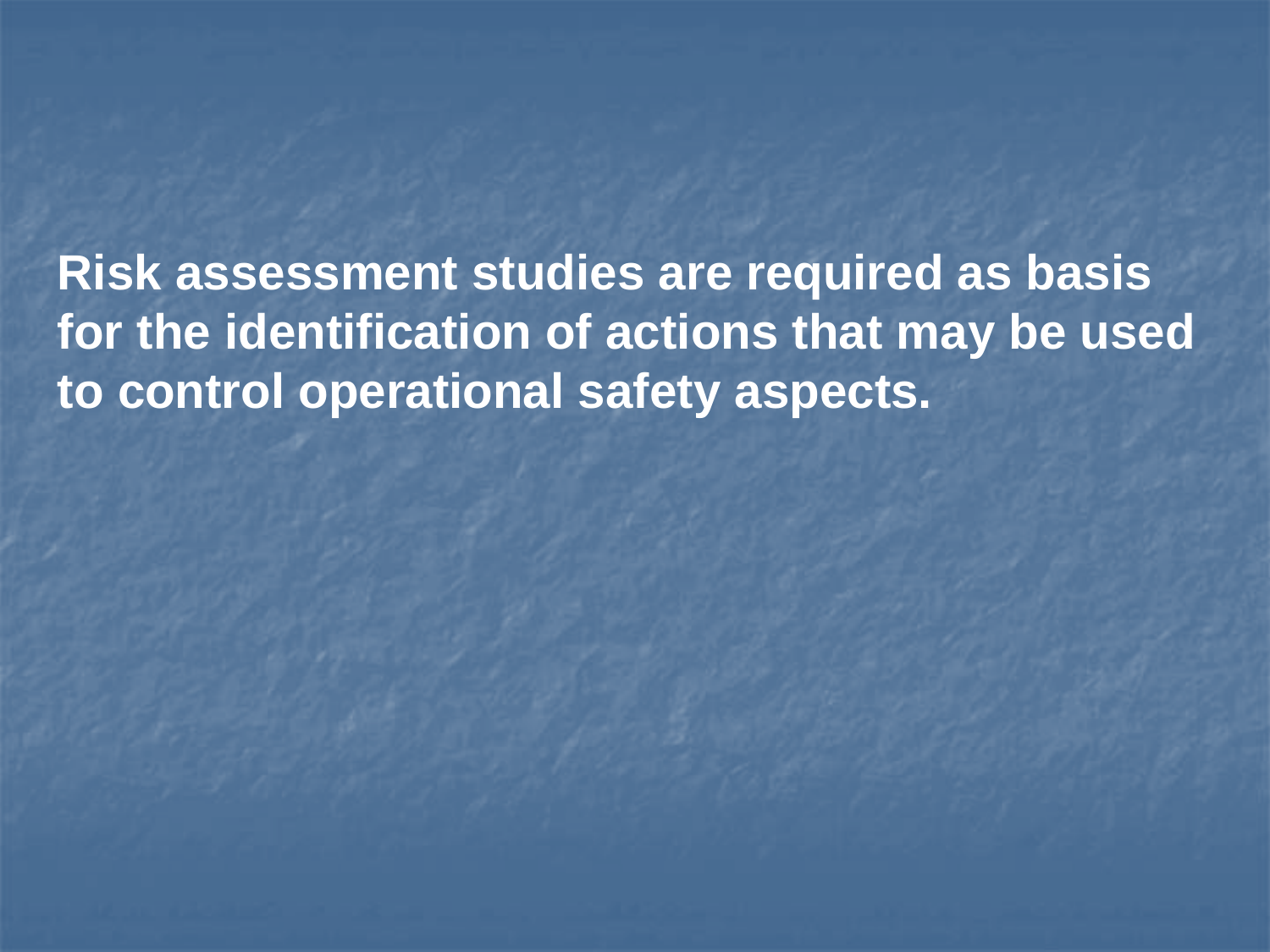

Risk assessment studies are required as basis for the identification of actions that may be used to control operational safety aspects.